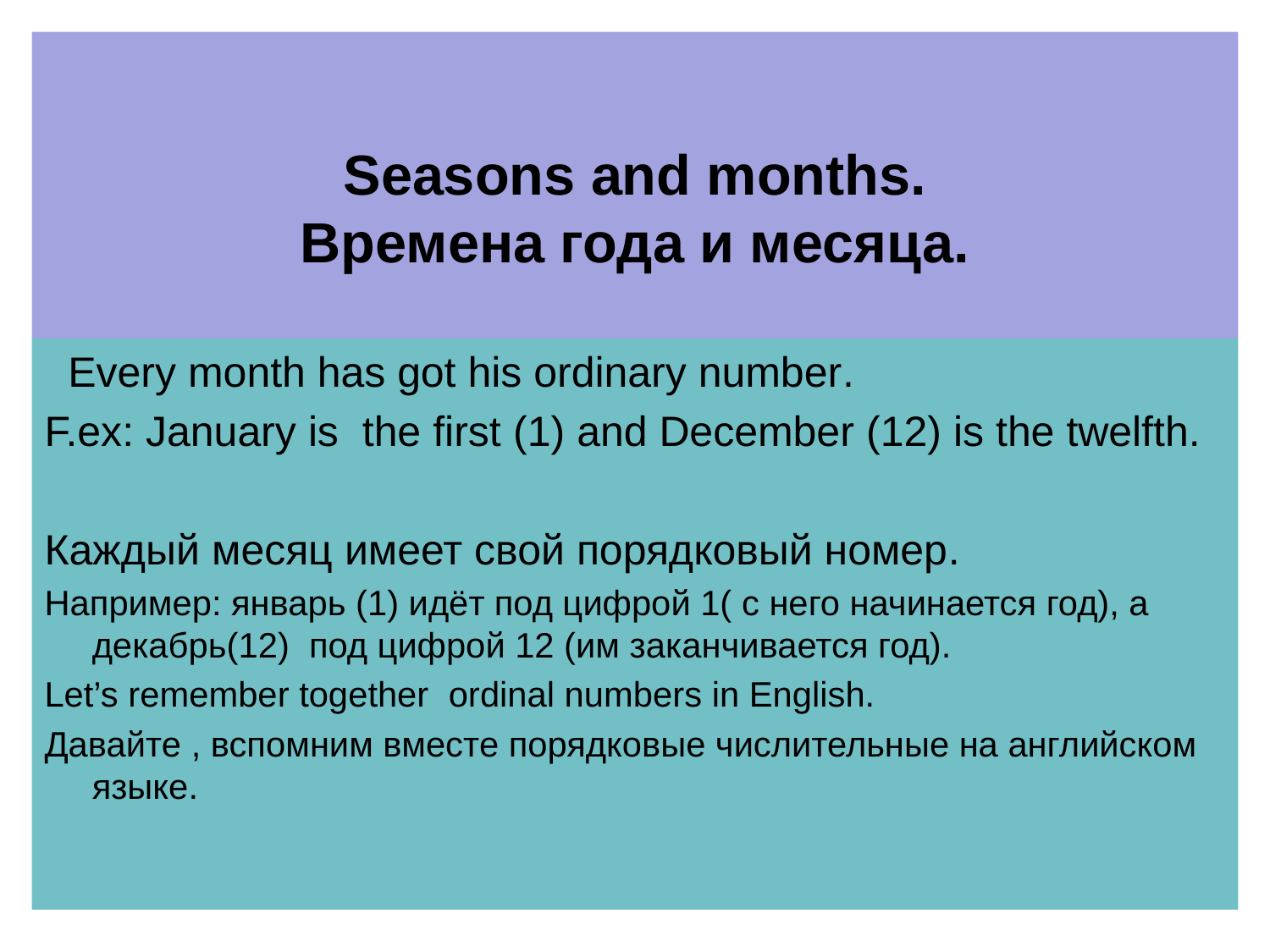

# Seasons and months. Времена года и месяца.
  Every month has got his ordinary number.
F.ex: January is  the first (1) and December (12) is the twelfth.

Каждый месяц имеет свой порядковый номер.
Например: январь (1) идёт под цифрой 1( с него начинается год), а декабрь(12)  под цифрой 12 (им заканчивается год).
Let’s remember together  ordinal numbers in English.
Давайте , вспомним вместе порядковые числительные на английском языке.